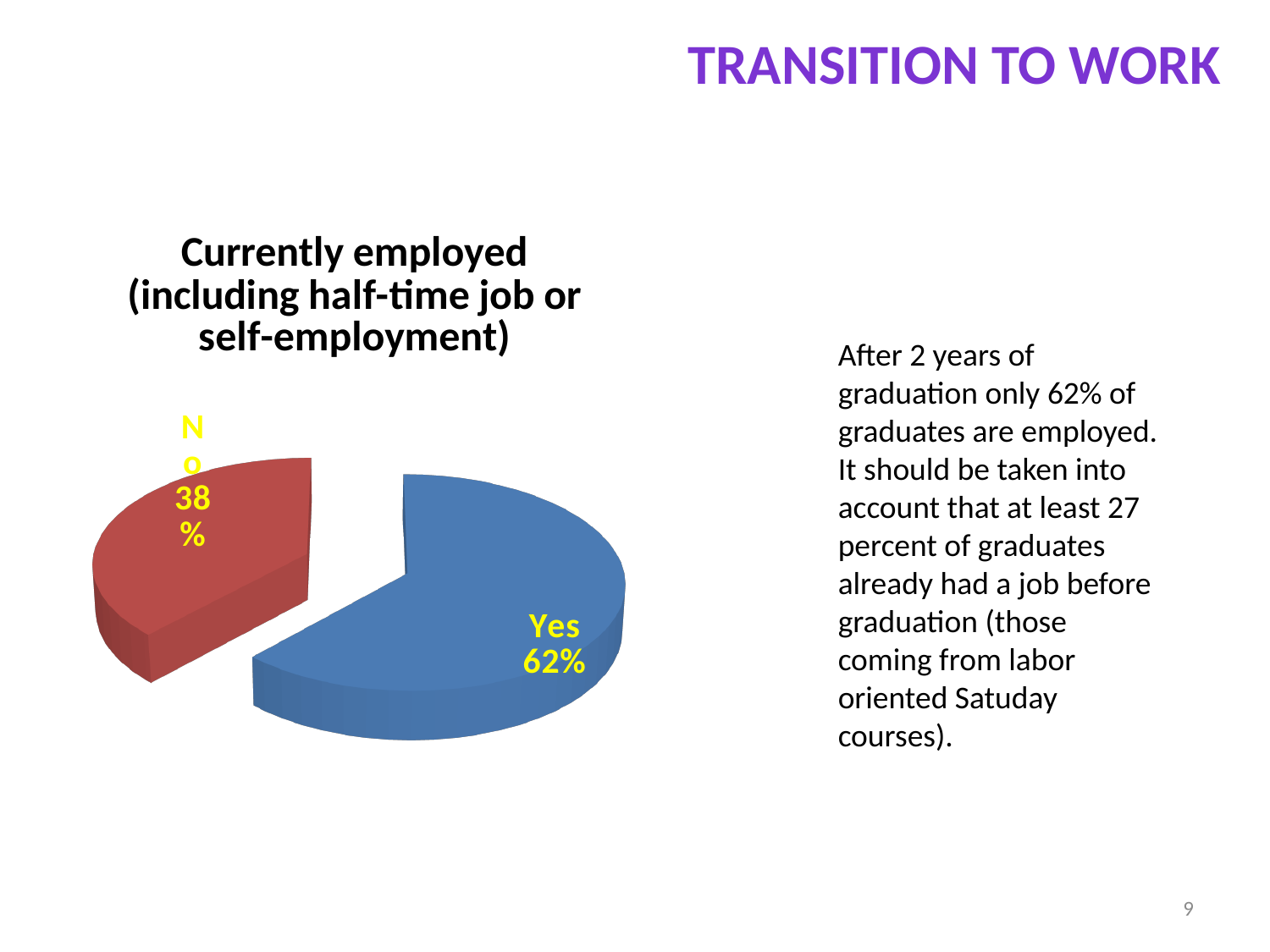

Transition to work

[unsupported chart]

After 2 years of graduation only 62% of graduates are employed. It should be taken into account that at least 27 percent of graduates already had a job before graduation (those coming from labor oriented Satuday courses).
9